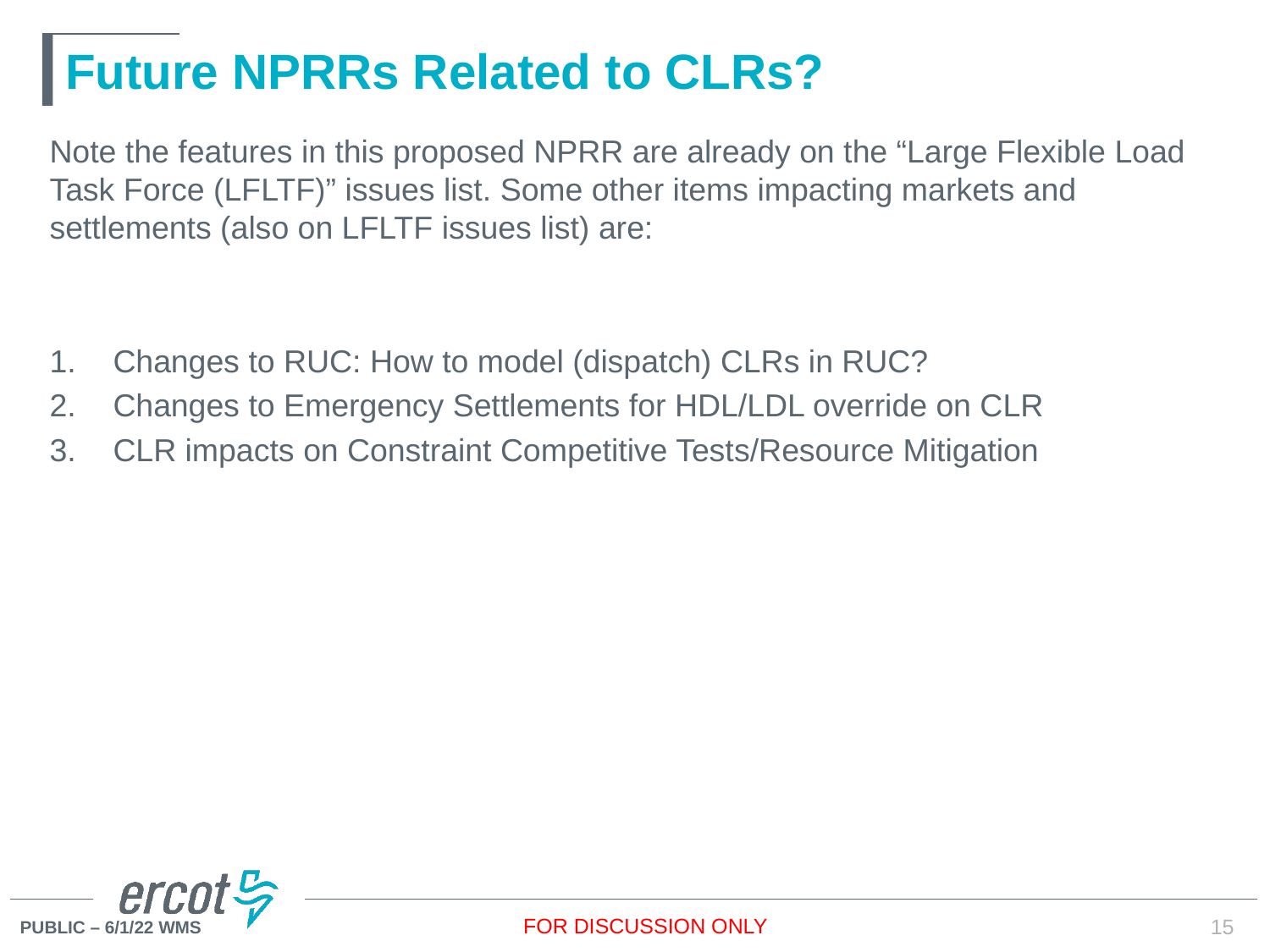

# Future NPRRs Related to CLRs?
Note the features in this proposed NPRR are already on the “Large Flexible Load Task Force (LFLTF)” issues list. Some other items impacting markets and settlements (also on LFLTF issues list) are:

Changes to RUC: How to model (dispatch) CLRs in RUC?
Changes to Emergency Settlements for HDL/LDL override on CLR
CLR impacts on Constraint Competitive Tests/Resource Mitigation

FOR DISCUSSION ONLY
15